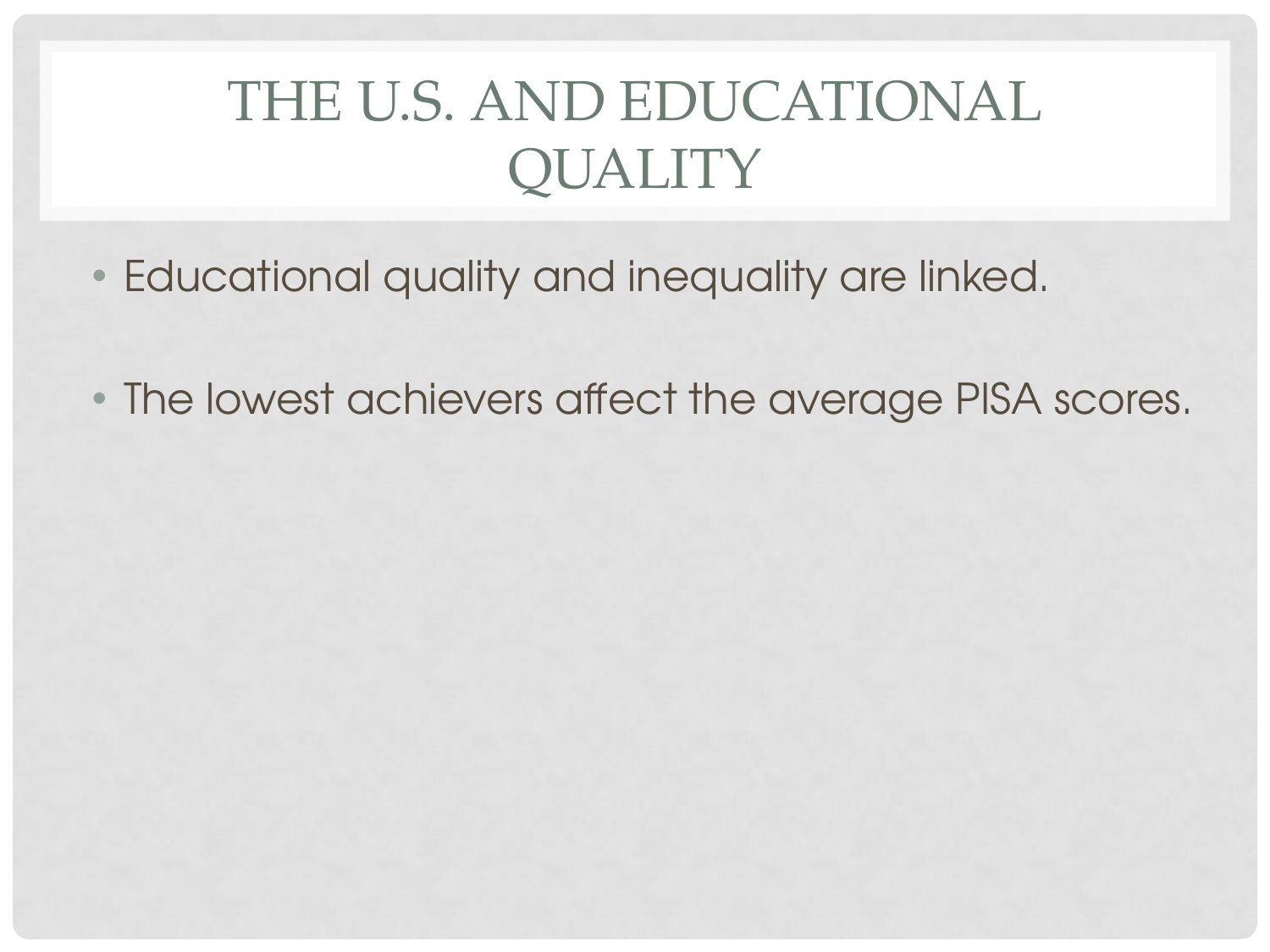

# THE U.S. AND EDUCATIONAL QUALITY
Educational quality and inequality are linked.

The lowest achievers affect the average PISA scores.